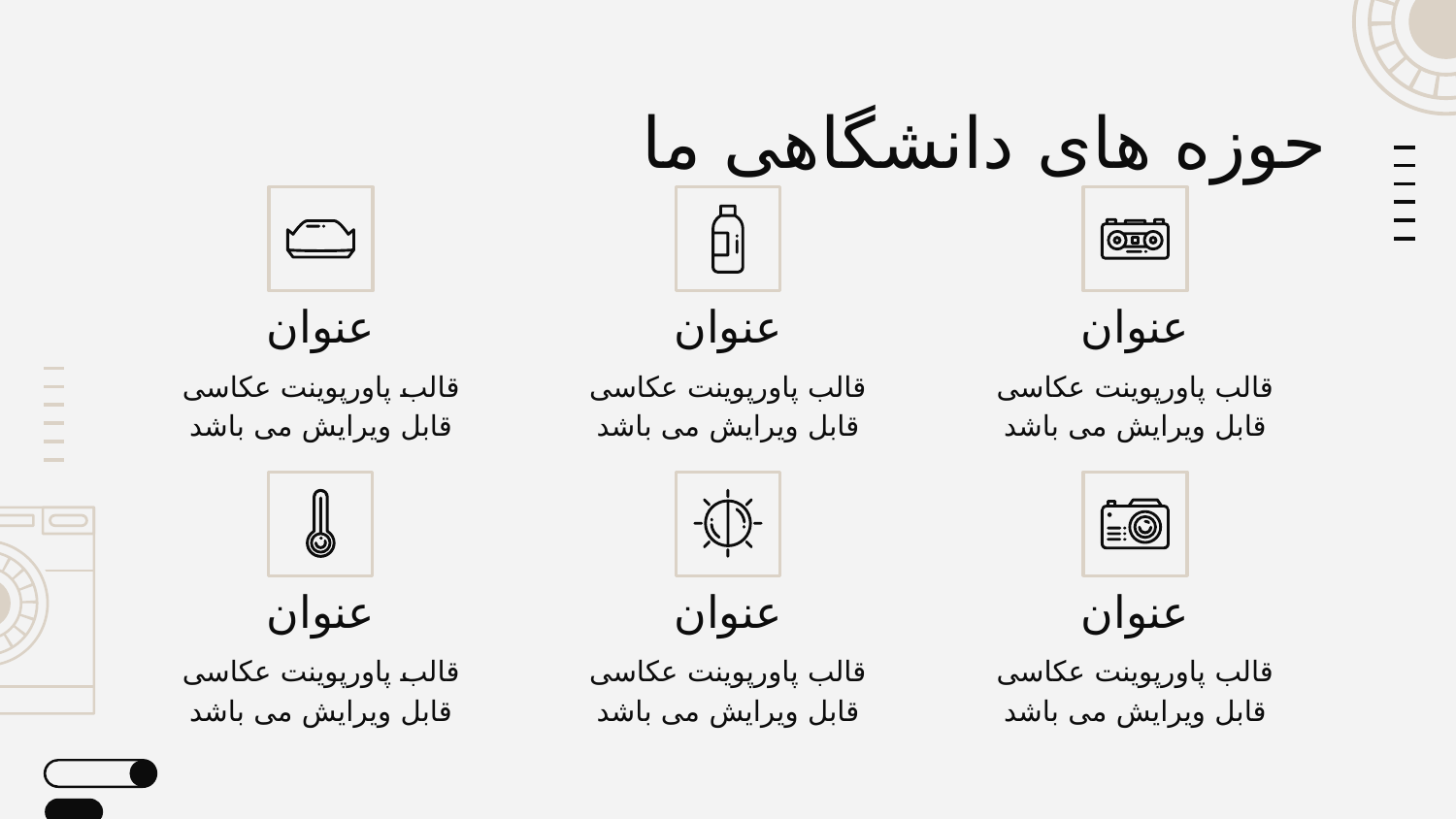

# حوزه های دانشگاهی ما

عنوان
عنوان
عنوان
قالب پاورپوینت عکاسی قابل ویرایش می باشد
قالب پاورپوینت عکاسی قابل ویرایش می باشد
قالب پاورپوینت عکاسی قابل ویرایش می باشد

عنوان
عنوان
عنوان
قالب پاورپوینت عکاسی قابل ویرایش می باشد
قالب پاورپوینت عکاسی قابل ویرایش می باشد
قالب پاورپوینت عکاسی قابل ویرایش می باشد